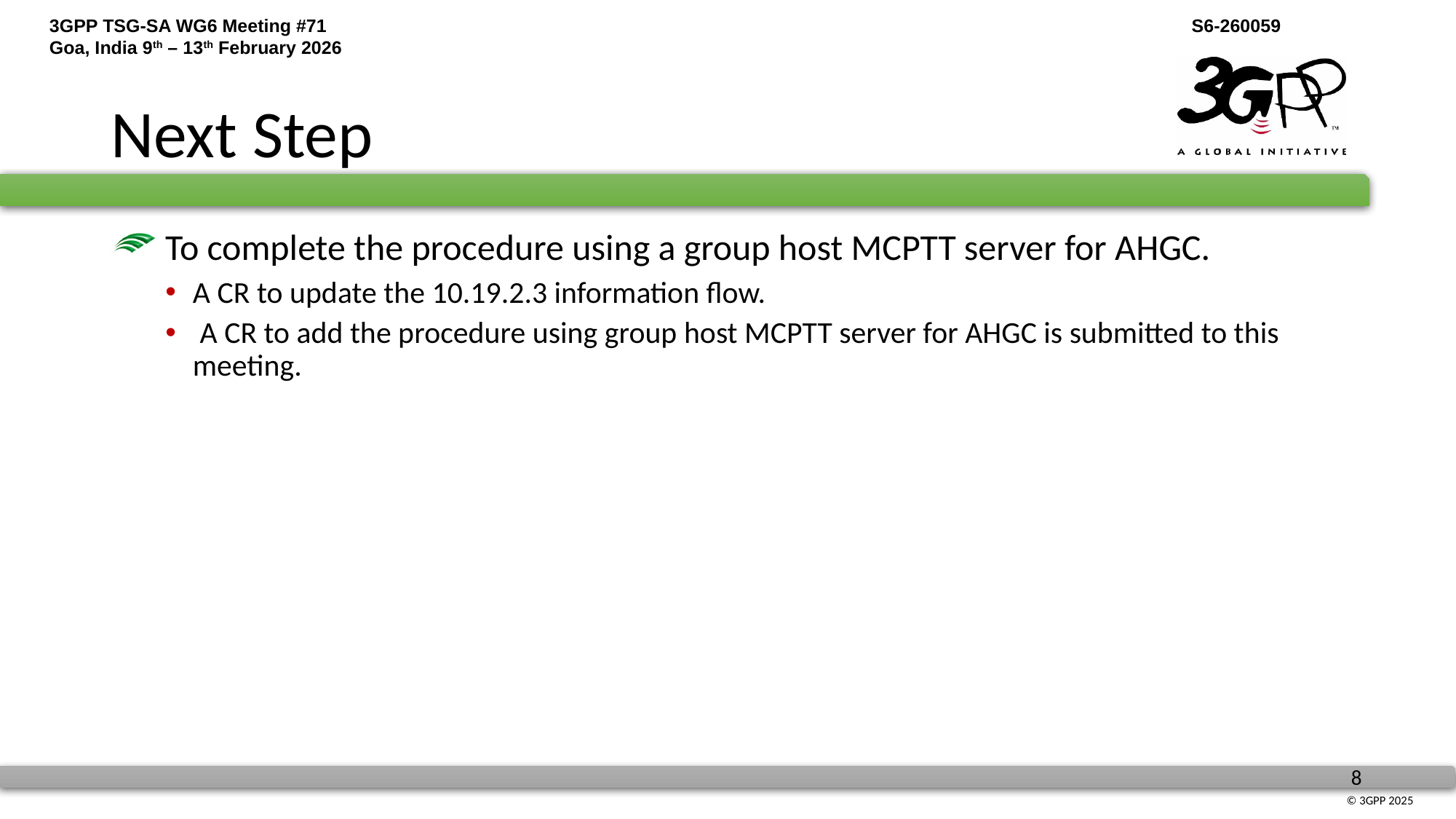

# Next Step
 To complete the procedure using a group host MCPTT server for AHGC.
A CR to update the 10.19.2.3 information flow.
 A CR to add the procedure using group host MCPTT server for AHGC is submitted to this meeting.